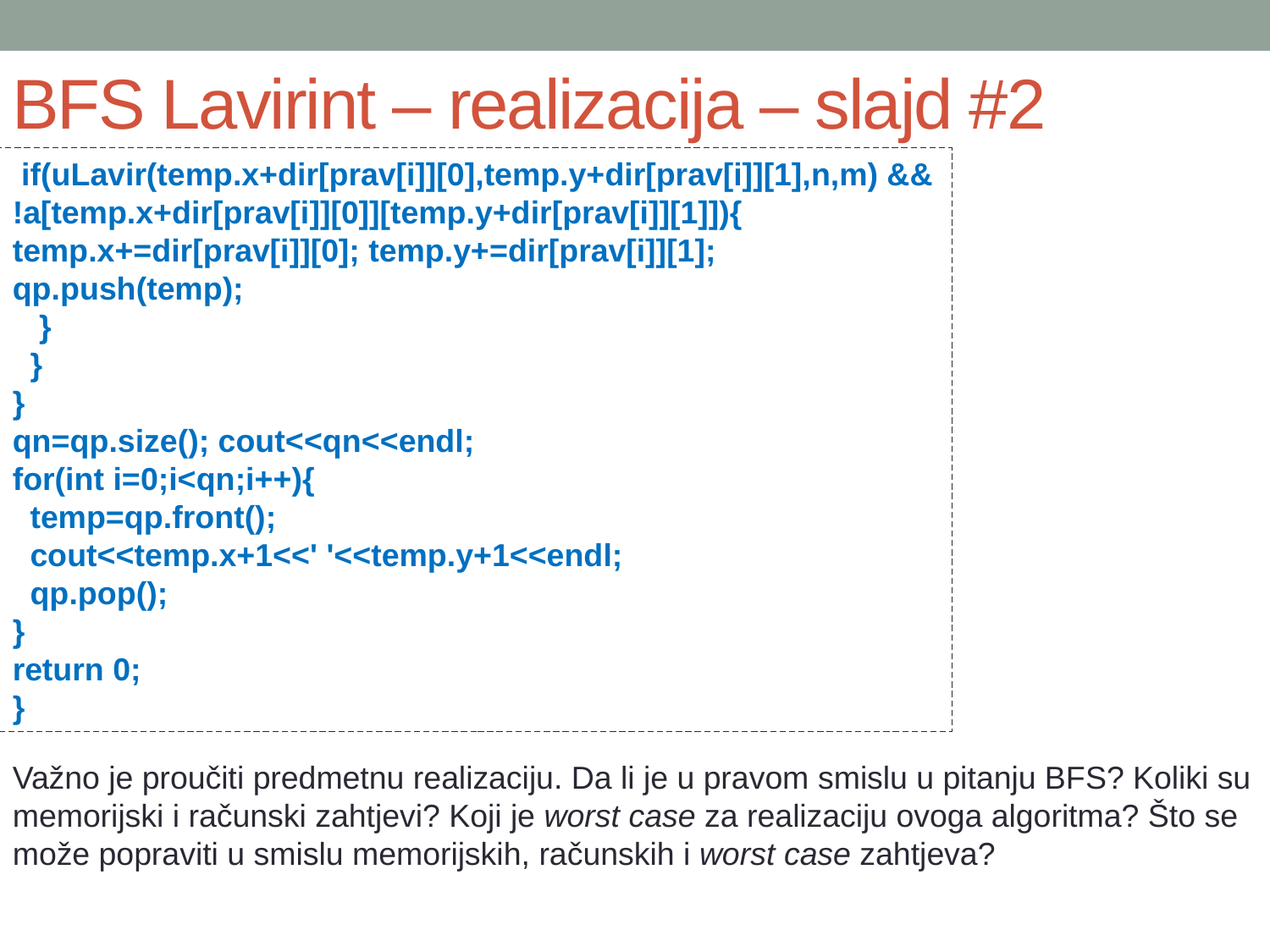

# BFS Lavirint – realizacija – slajd #2
 if(uLavir(temp.x+dir[prav[i]][0],temp.y+dir[prav[i]][1],n,m) &&
!a[temp.x+dir[prav[i]][0]][temp.y+dir[prav[i]][1]]){
temp.x+=dir[prav[i]][0]; temp.y+=dir[prav[i]][1]; qp.push(temp);
   }
  }
}
qn=qp.size(); cout<<qn<<endl;
for(int i=0;i<qn;i++){
  temp=qp.front();
  cout<<temp.x+1<<' '<<temp.y+1<<endl;
  qp.pop();
}
return 0;
}
Važno je proučiti predmetnu realizaciju. Da li je u pravom smislu u pitanju BFS? Koliki su memorijski i računski zahtjevi? Koji je worst case za realizaciju ovoga algoritma? Što se može popraviti u smislu memorijskih, računskih i worst case zahtjeva?